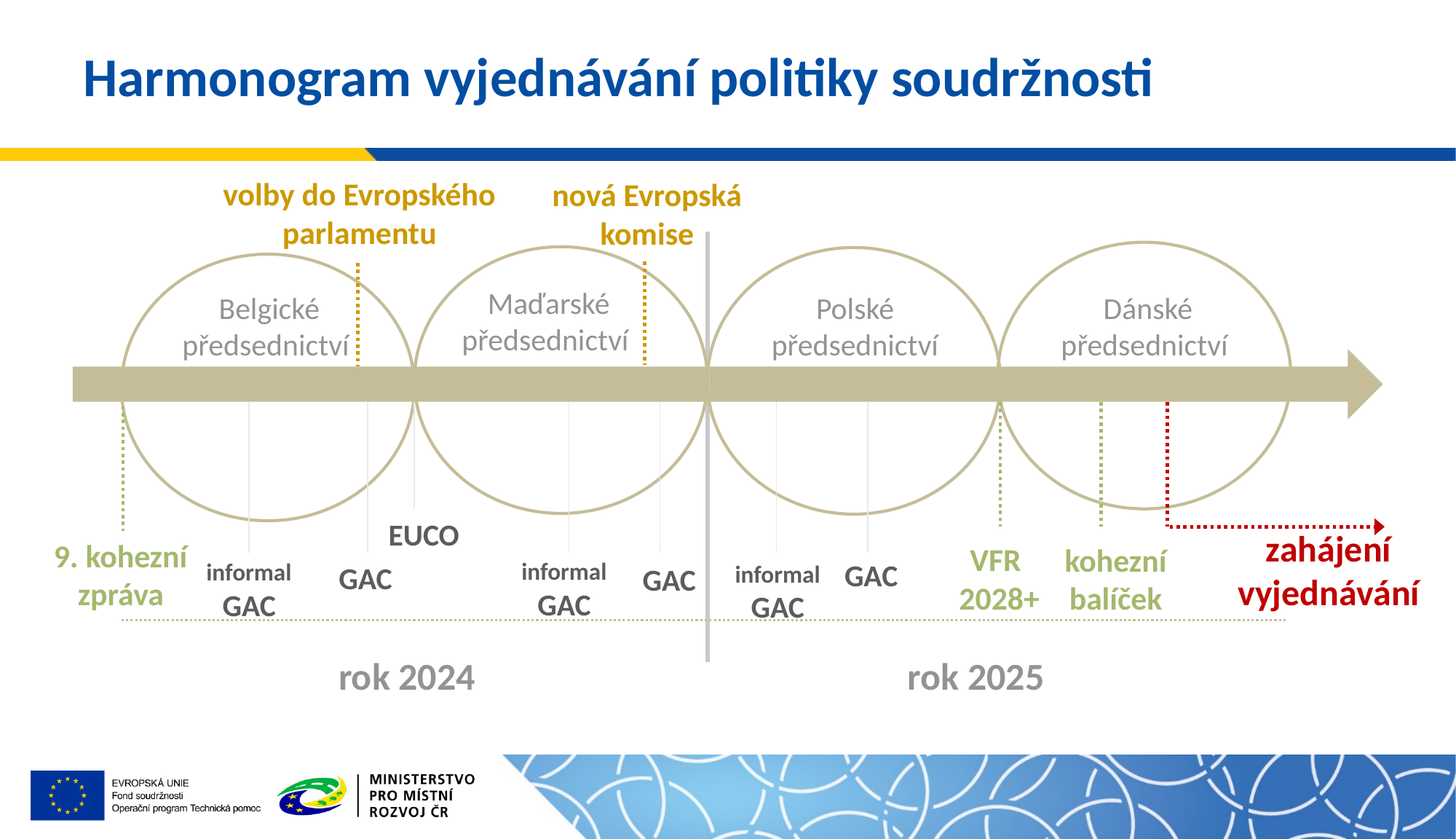

# Harmonogram vyjednávání politiky soudržnosti
volby do Evropského parlamentu
nová Evropská komise

Maďarské předsednictví
Belgické předsednictví
Polské předsednictví
Dánské předsednictví

EUCO
zahájení vyjednávání
9. kohezní zpráva
VFR
2028+
kohezní balíček
GAC
GAC
informal GAC
GAC
informal GAC
informal GAC
rok 2025
rok 2024